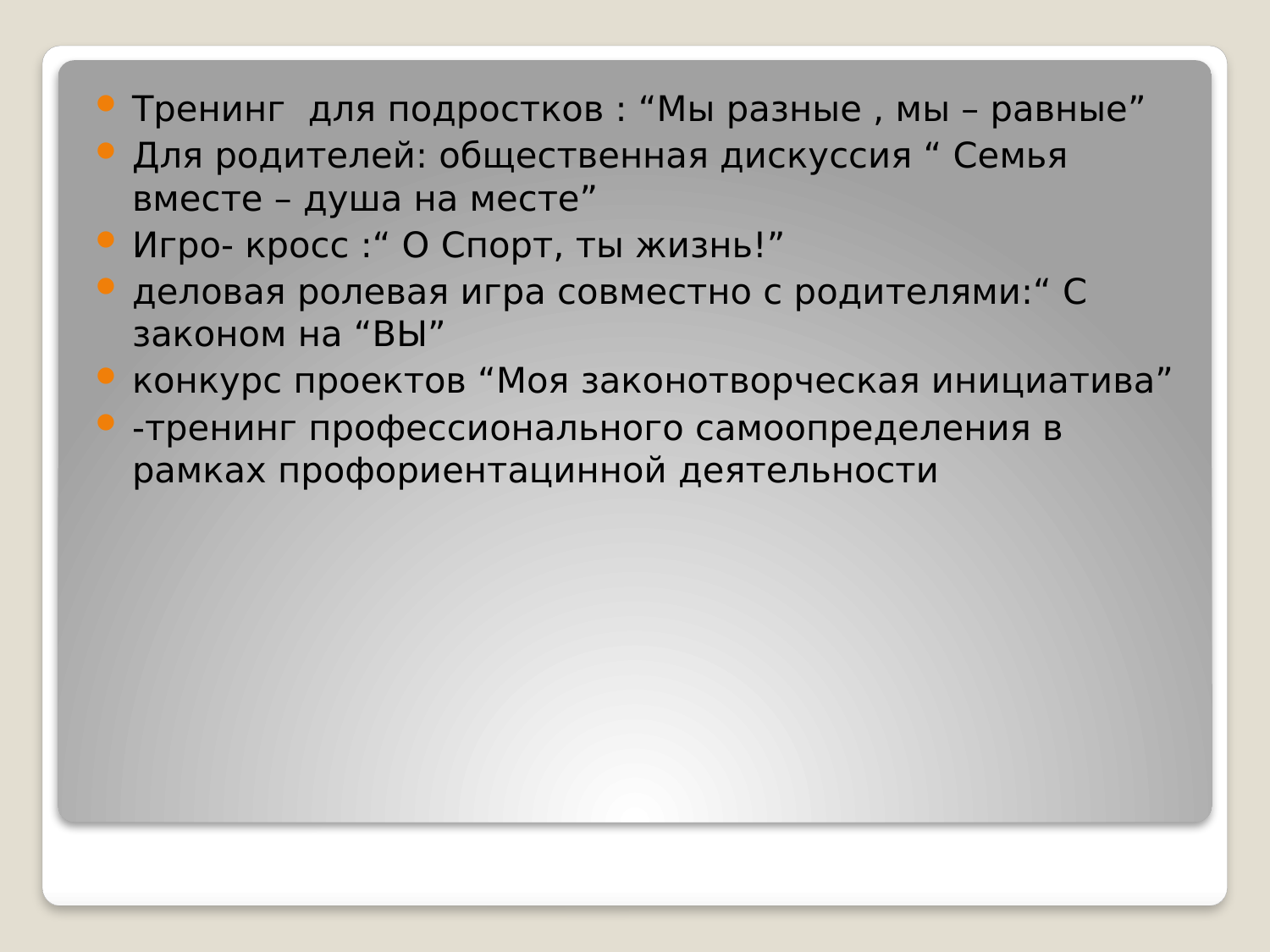

Тренинг  для подростков : “Мы разные , мы – равные”
Для родителей: общественная дискуссия “ Семья вместе – душа на месте”
Игро- кросс :“ О Спорт, ты жизнь!”
деловая ролевая игра совместно с родителями:“ С законом на “ВЫ”
конкурс проектов “Моя законотворческая инициатива”
-тренинг профессионального самоопределения в рамках профориентацинной деятельности

#